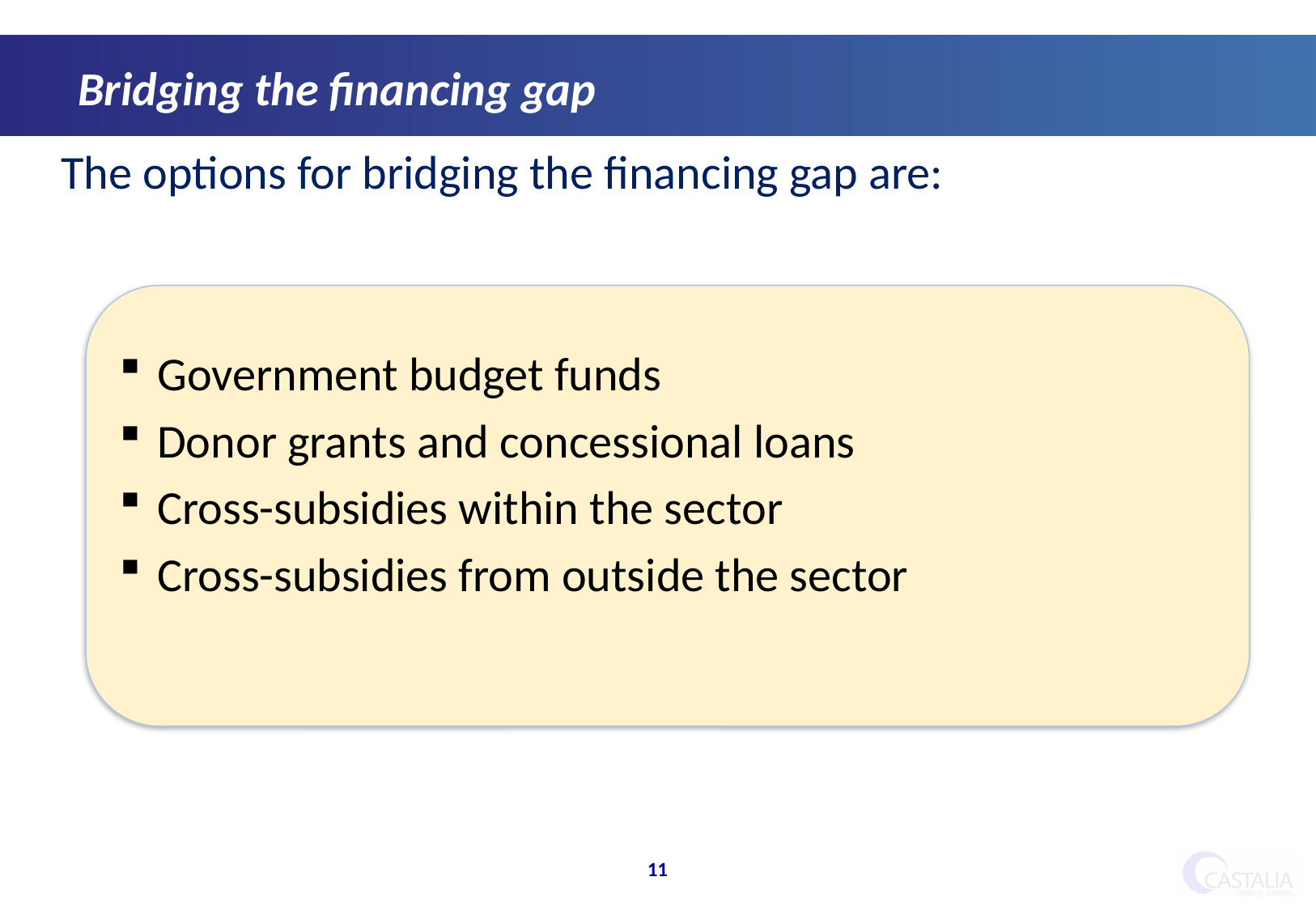

Bridging the financing gap
The options for bridging the financing gap are:
Government budget funds
Donor grants and concessional loans
Cross-subsidies within the sector
Cross-subsidies from outside the sector

11